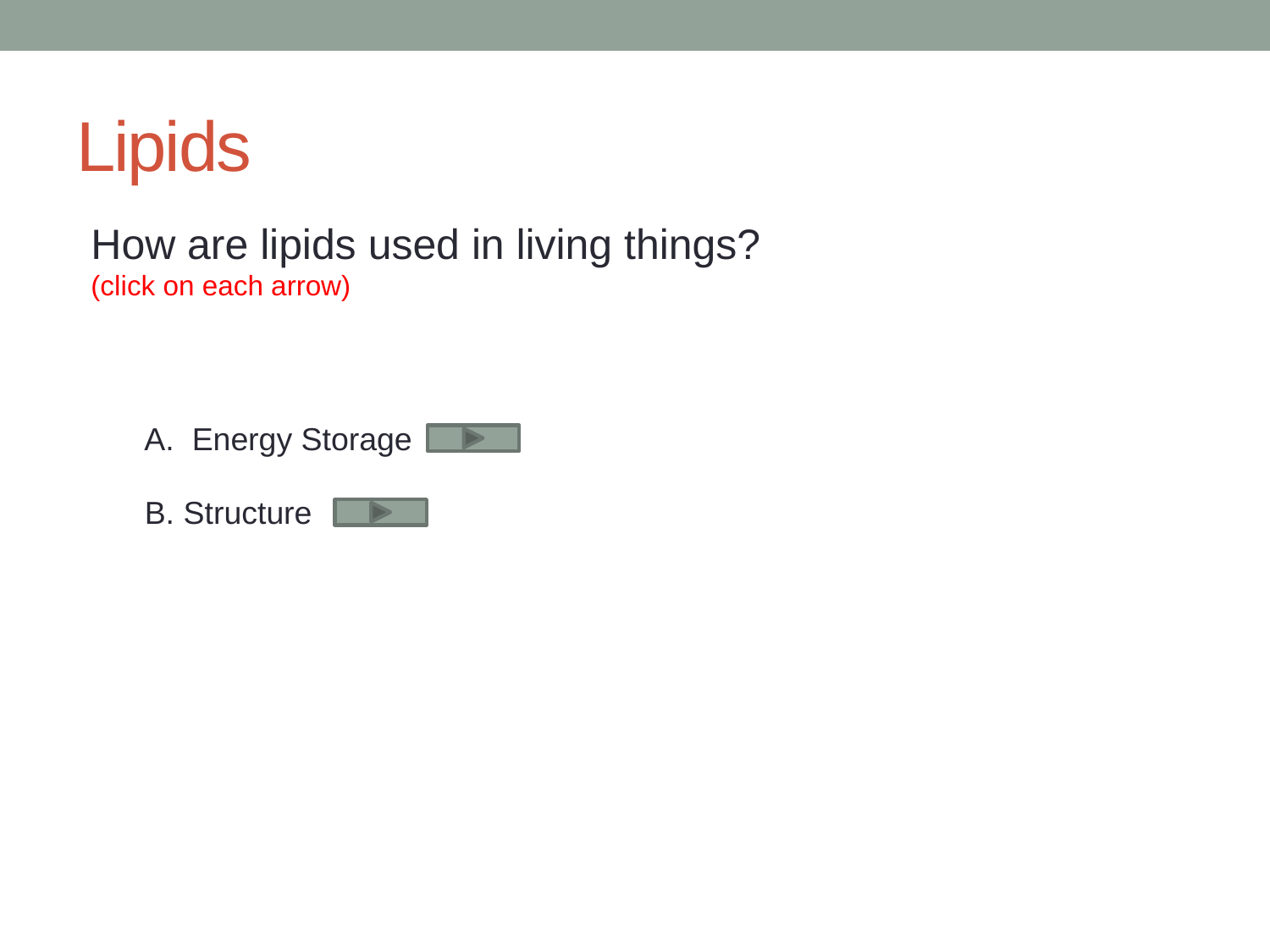

# Lipids
How are lipids used in living things?
(click on each arrow)
A.  Energy Storage

B. Structure